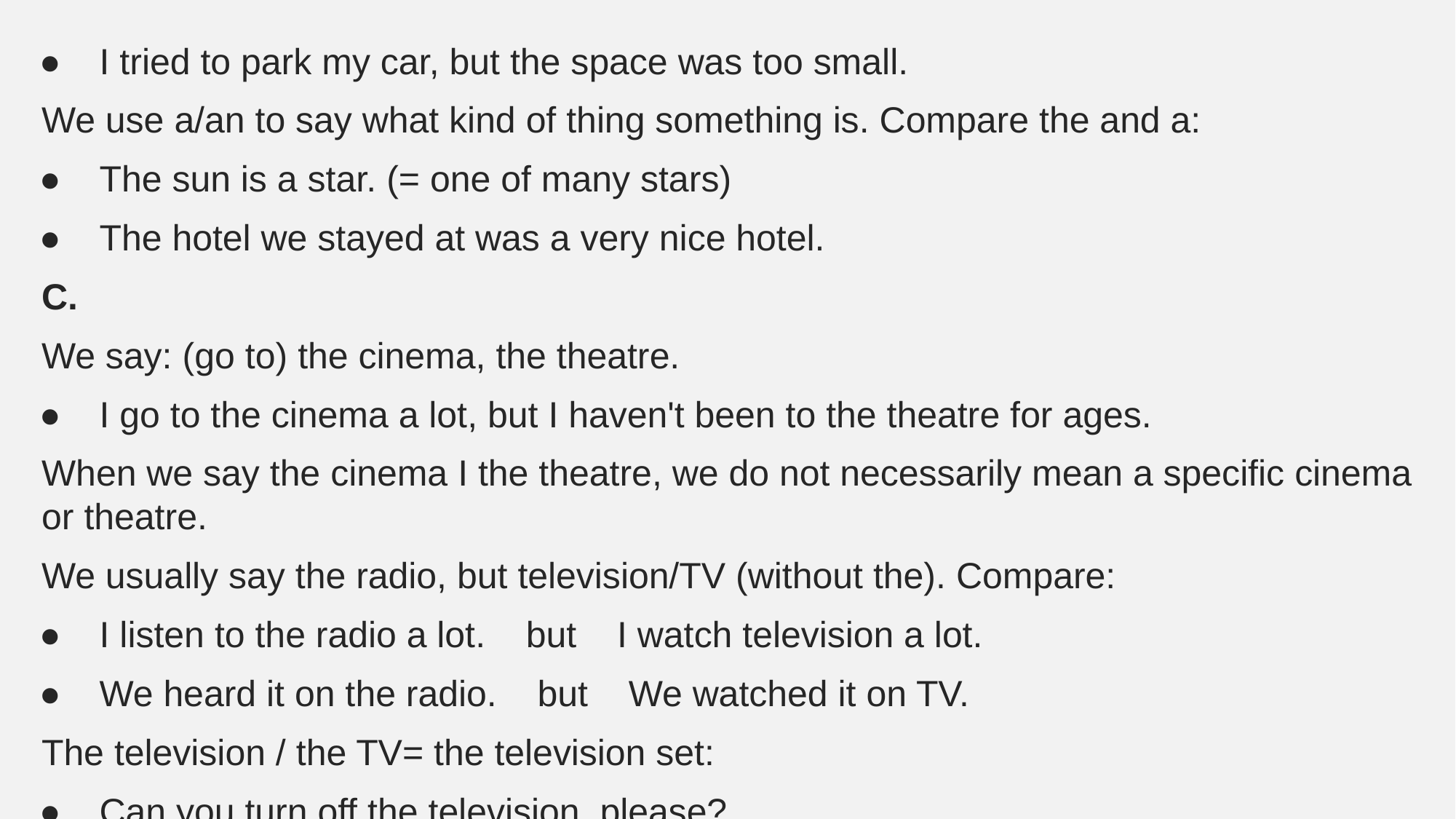

#
⦁    I tried to park my car, but the space was too small.
We use a/an to say what kind of thing something is. Compare the and a:
⦁    The sun is a star. (= one of many stars)
⦁    The hotel we stayed at was a very nice hotel.
C.
We say: (go to) the cinema, the theatre.
⦁    I go to the cinema a lot, but I haven't been to the theatre for ages.
When we say the cinema I the theatre, we do not necessarily mean a specific cinema or theatre.
We usually say the radio, but television/TV (without the). Compare:
⦁    I listen to the radio a lot.    but    I watch television a lot.
⦁    We heard it on the radio.    but    We watched it on TV.
The television / the TV= the television set:
⦁    Can you turn off the television, please?